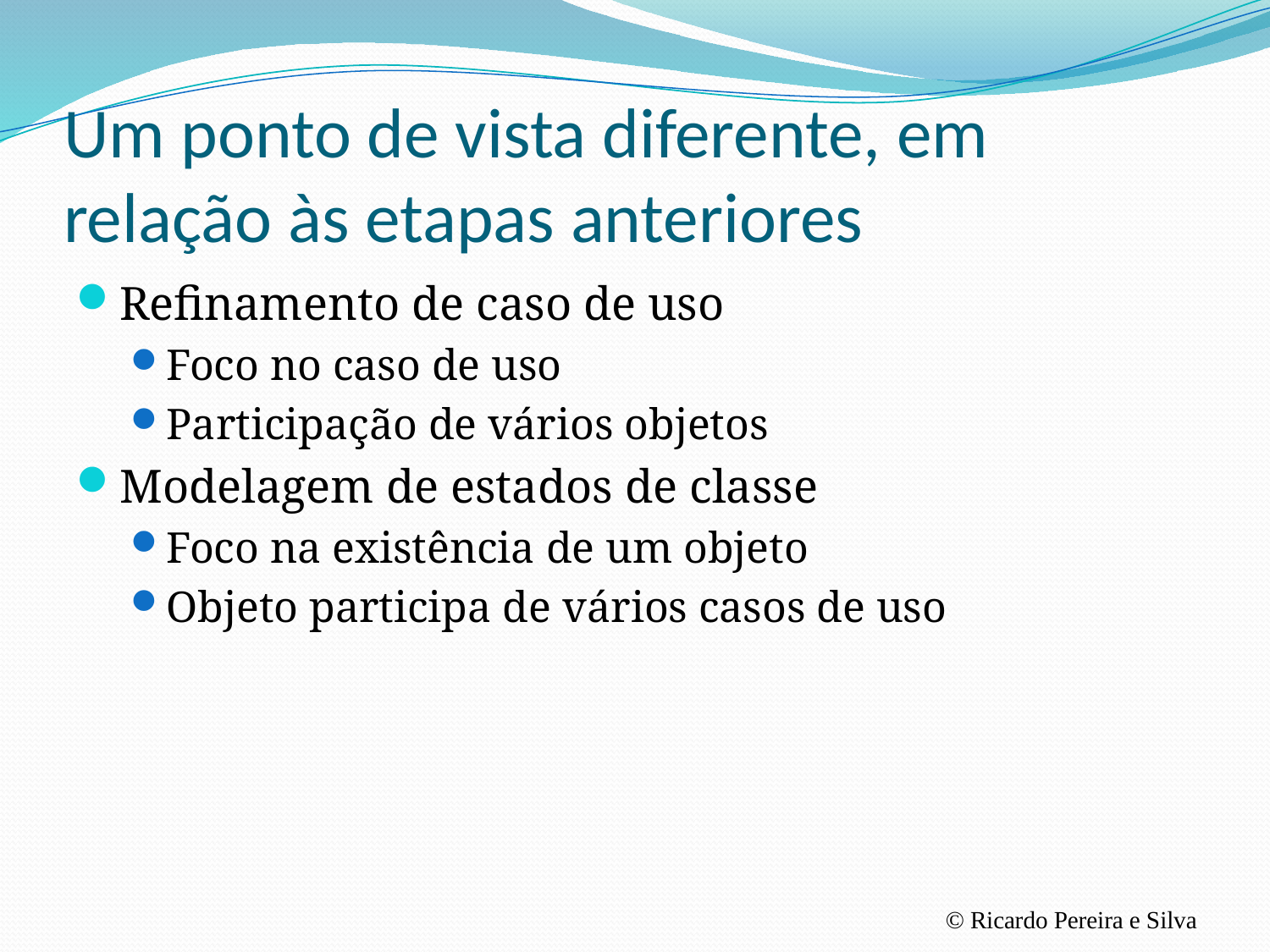

# Um ponto de vista diferente, em relação às etapas anteriores
Refinamento de caso de uso
Foco no caso de uso
Participação de vários objetos
Modelagem de estados de classe
Foco na existência de um objeto
Objeto participa de vários casos de uso
© Ricardo Pereira e Silva